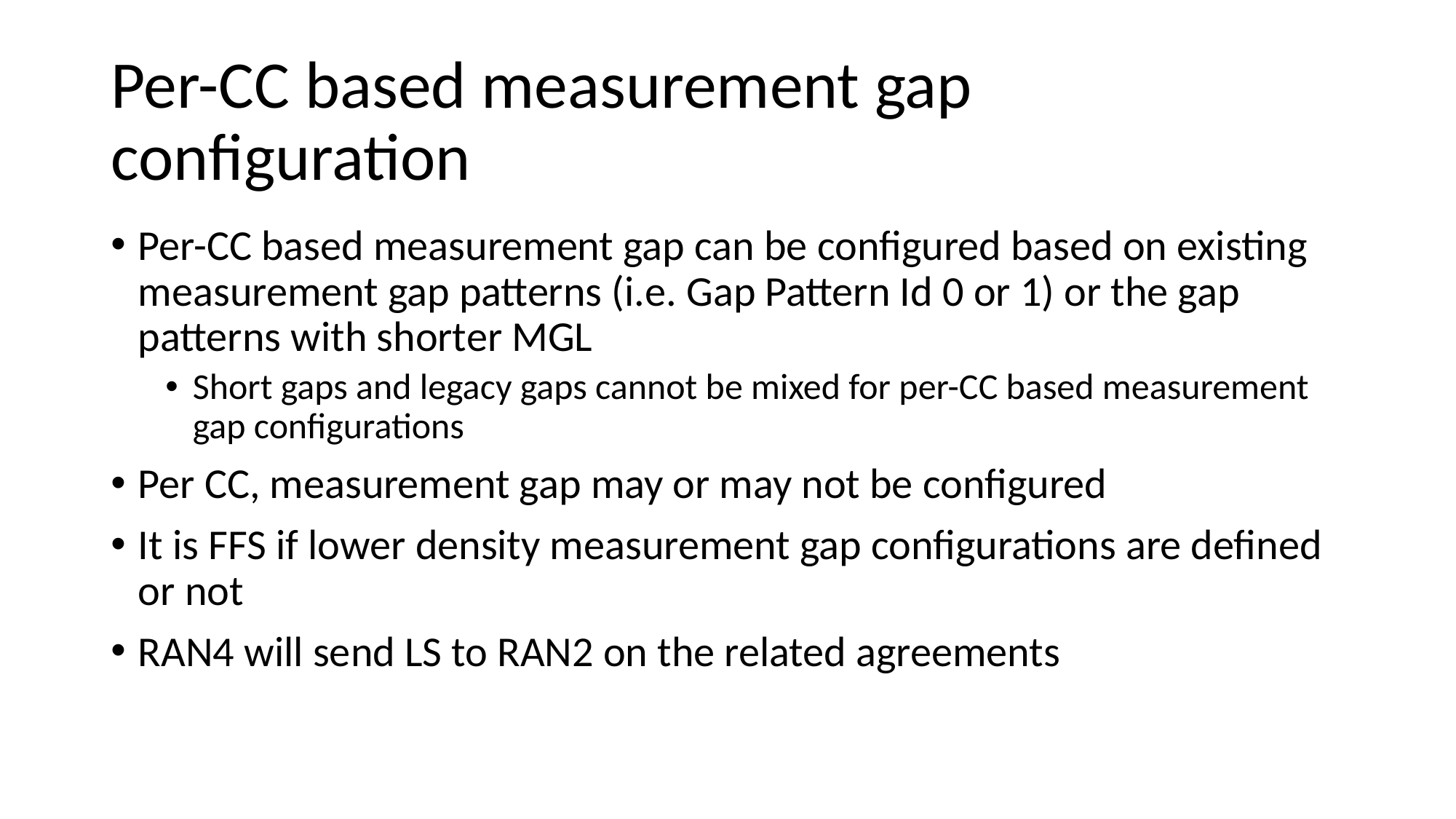

# Per-CC based measurement gap configuration
Per-CC based measurement gap can be configured based on existing measurement gap patterns (i.e. Gap Pattern Id 0 or 1) or the gap patterns with shorter MGL
Short gaps and legacy gaps cannot be mixed for per-CC based measurement gap configurations
Per CC, measurement gap may or may not be configured
It is FFS if lower density measurement gap configurations are defined or not
RAN4 will send LS to RAN2 on the related agreements